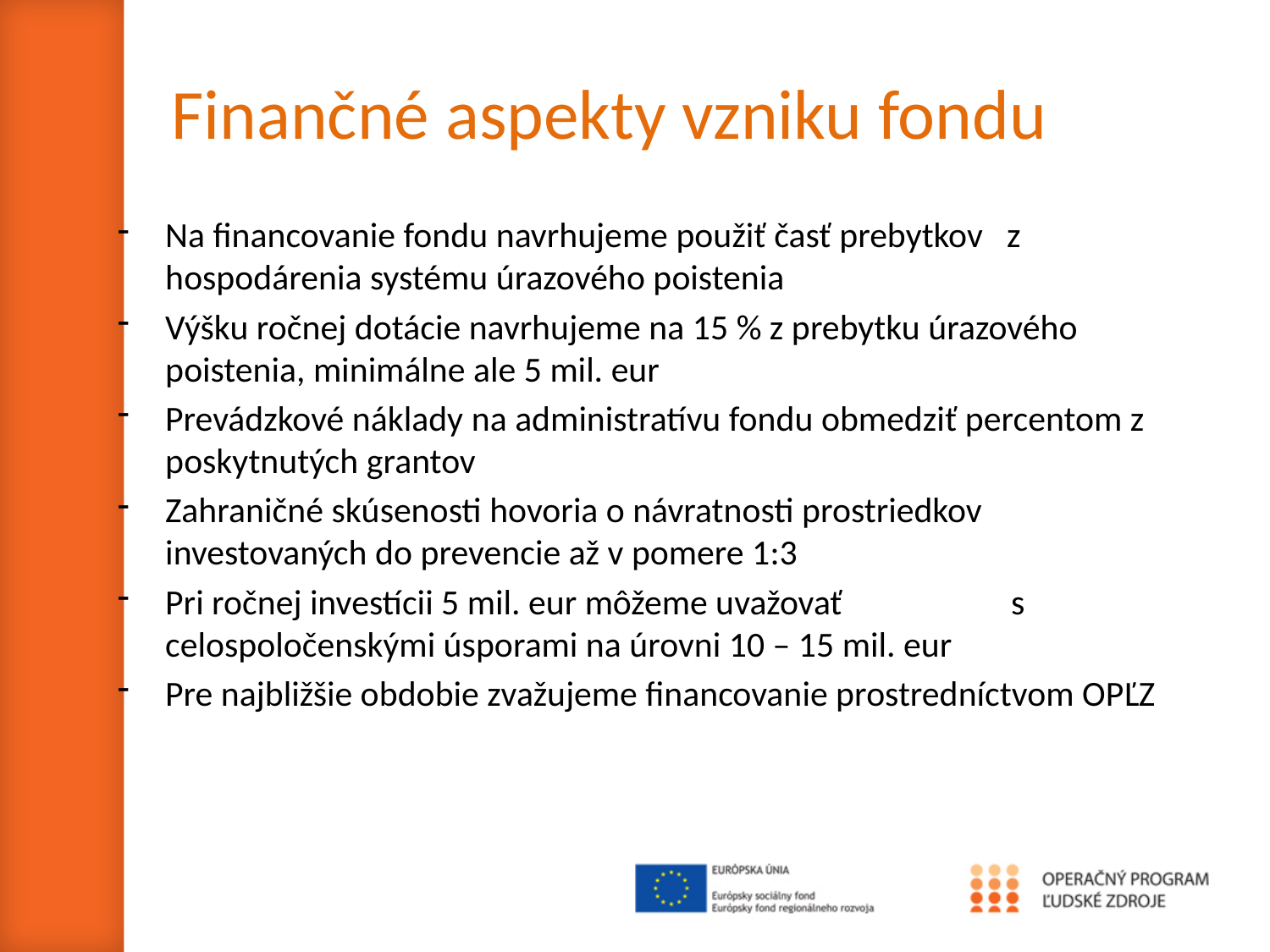

# Finančné aspekty vzniku fondu
Na financovanie fondu navrhujeme použiť časť prebytkov   z hospodárenia systému úrazového poistenia
Výšku ročnej dotácie navrhujeme na 15 % z prebytku úrazového poistenia, minimálne ale 5 mil. eur
Prevádzkové náklady na administratívu fondu obmedziť percentom z poskytnutých grantov
Zahraničné skúsenosti hovoria o návratnosti prostriedkov investovaných do prevencie až v pomere 1:3
Pri ročnej investícii 5 mil. eur môžeme uvažovať                     s celospoločenskými úsporami na úrovni 10 – 15 mil. eur
Pre najbližšie obdobie zvažujeme financovanie prostredníctvom OPĽZ